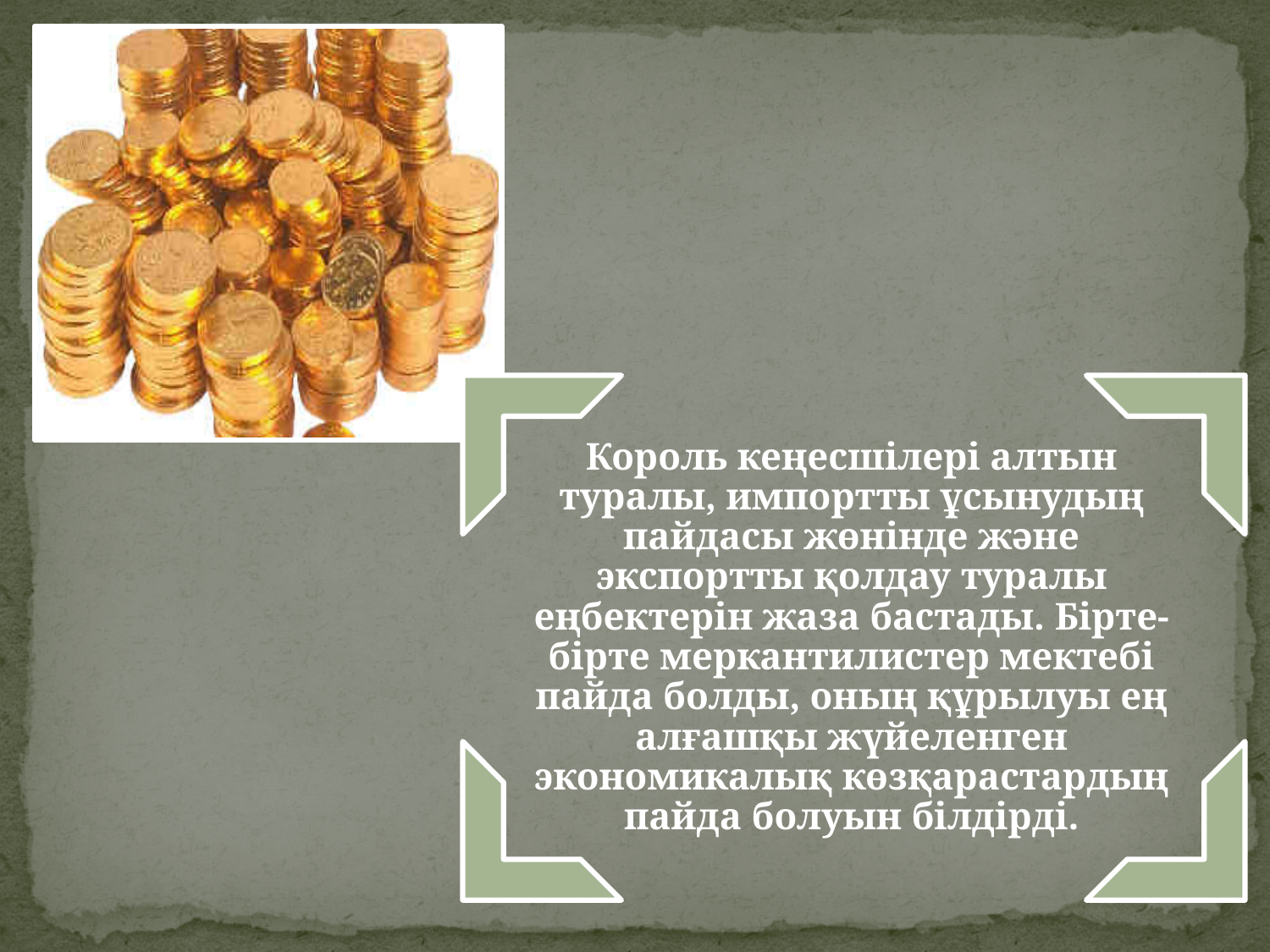

Король кеңесшілері алтын туралы, импортты ұсынудың пайдасы жөнінде және экспортты қолдау туралы еңбектерін жаза бастады. Бірте-бірте меркантилистер мектебі пайда болды, оның құрылуы ең алғашқы жүйеленген экономикалық көзқарастардың пайда болуын білдірді.